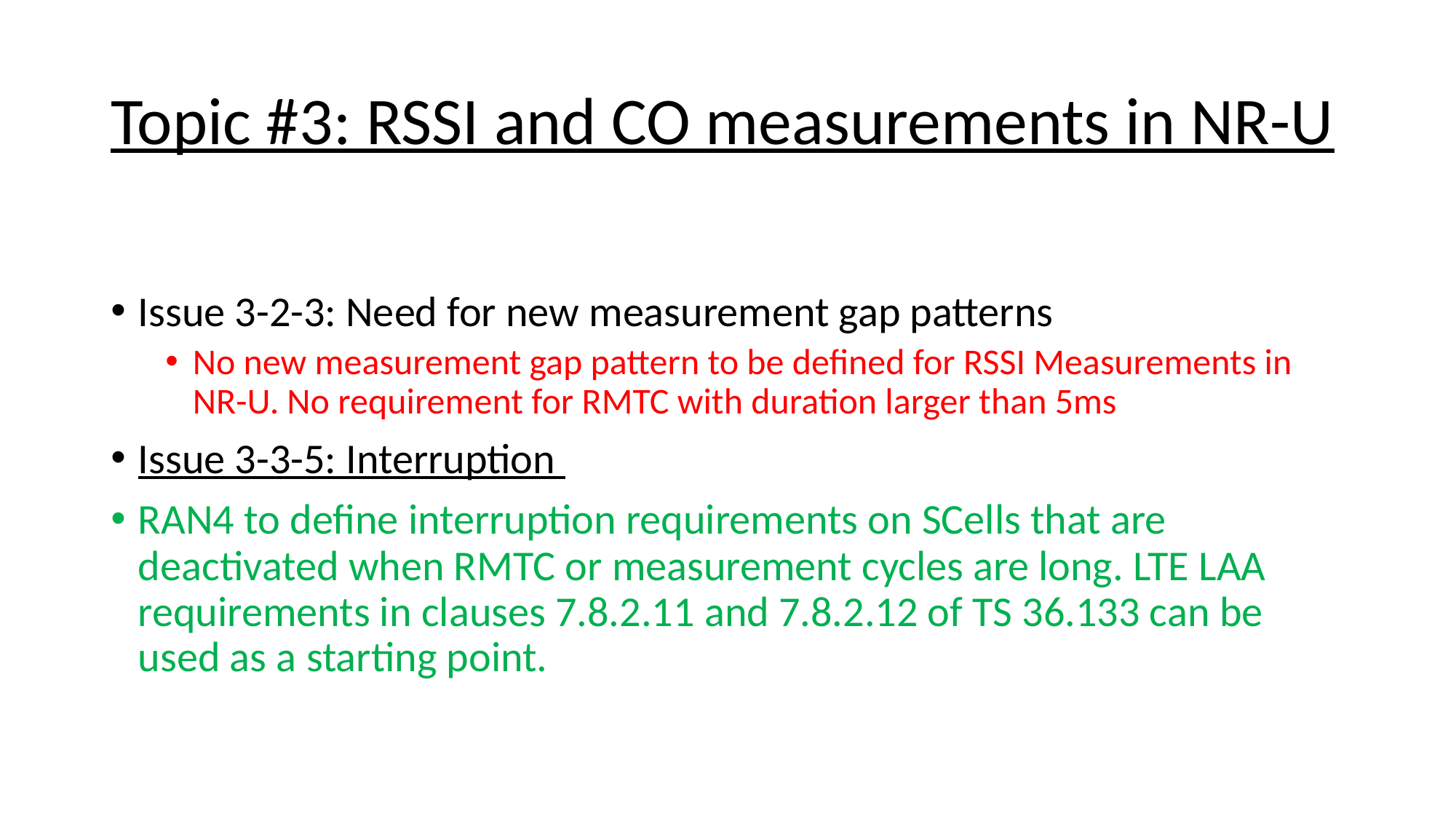

# Topic #3: RSSI and CO measurements in NR-U

Issue 3-2-3: Need for new measurement gap patterns
No new measurement gap pattern to be defined for RSSI Measurements in NR-U. No requirement for RMTC with duration larger than 5ms
Issue 3-3-5: Interruption
RAN4 to define interruption requirements on SCells that are deactivated when RMTC or measurement cycles are long. LTE LAA requirements in clauses 7.8.2.11 and 7.8.2.12 of TS 36.133 can be used as a starting point.